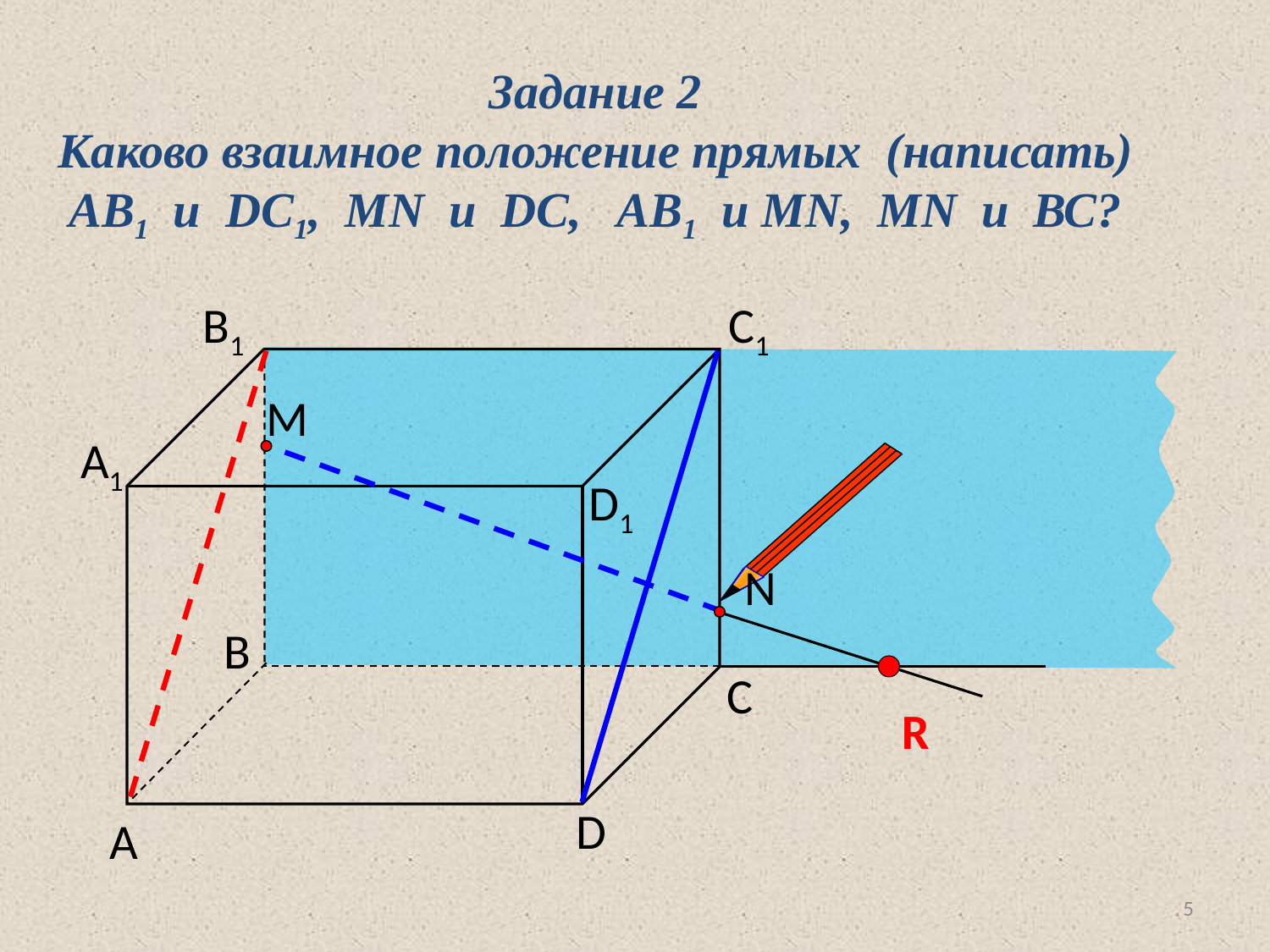

Задание 2
Каково взаимное положение прямых  (написать)
AB1  и  DC1,  МN  и  DC,   AB1  и МN,  MN  и  ВС?
B1
С1

M

N

А1

D1
В

R

С

D
А
5